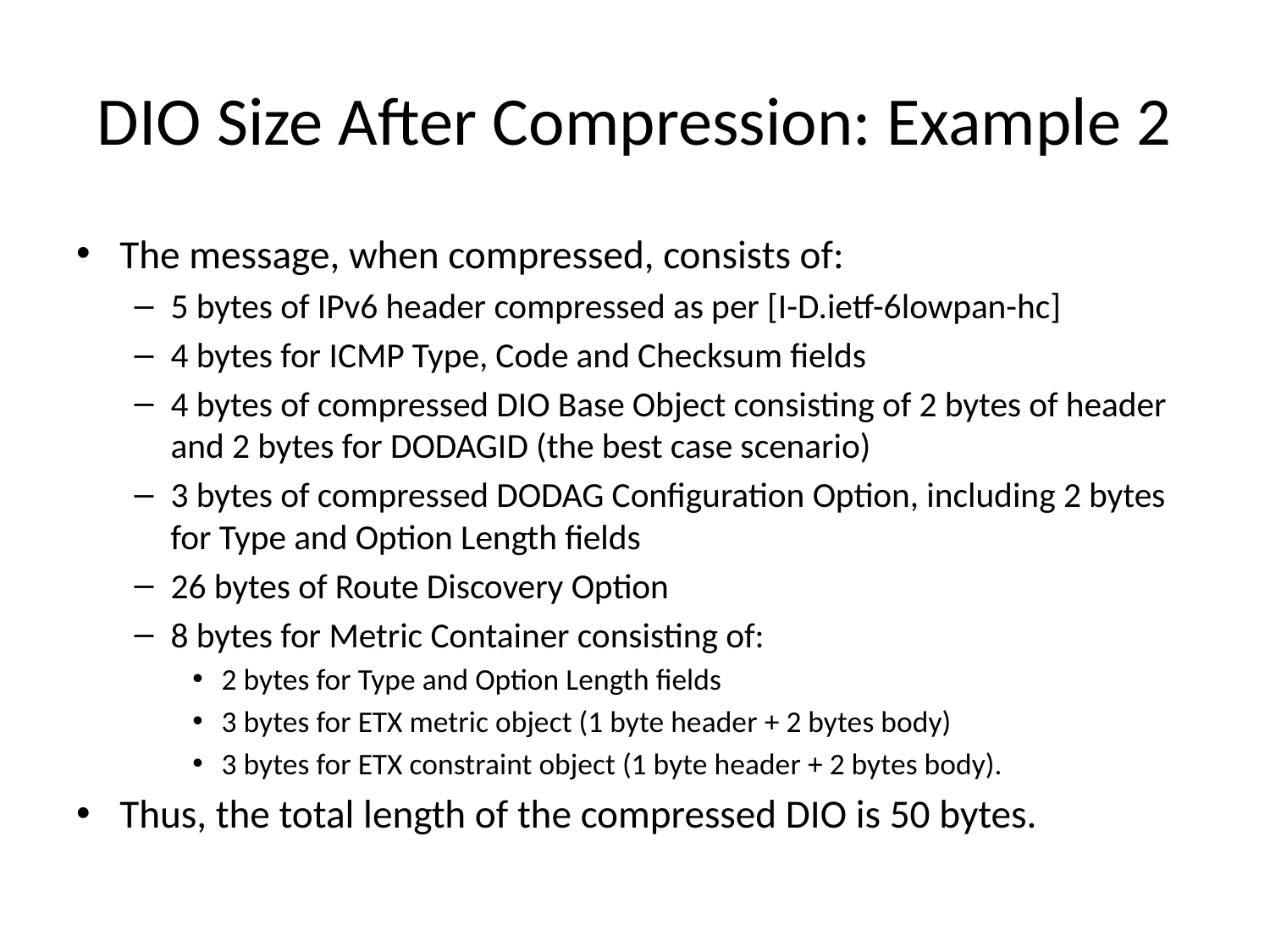

# DIO Size After Compression: Example 2
The message, when compressed, consists of:
5 bytes of IPv6 header compressed as per [I-D.ietf-6lowpan-hc]
4 bytes for ICMP Type, Code and Checksum fields
4 bytes of compressed DIO Base Object consisting of 2 bytes of header and 2 bytes for DODAGID (the best case scenario)
3 bytes of compressed DODAG Configuration Option, including 2 bytes for Type and Option Length fields
26 bytes of Route Discovery Option
8 bytes for Metric Container consisting of:
2 bytes for Type and Option Length fields
3 bytes for ETX metric object (1 byte header + 2 bytes body)
3 bytes for ETX constraint object (1 byte header + 2 bytes body).
Thus, the total length of the compressed DIO is 50 bytes.